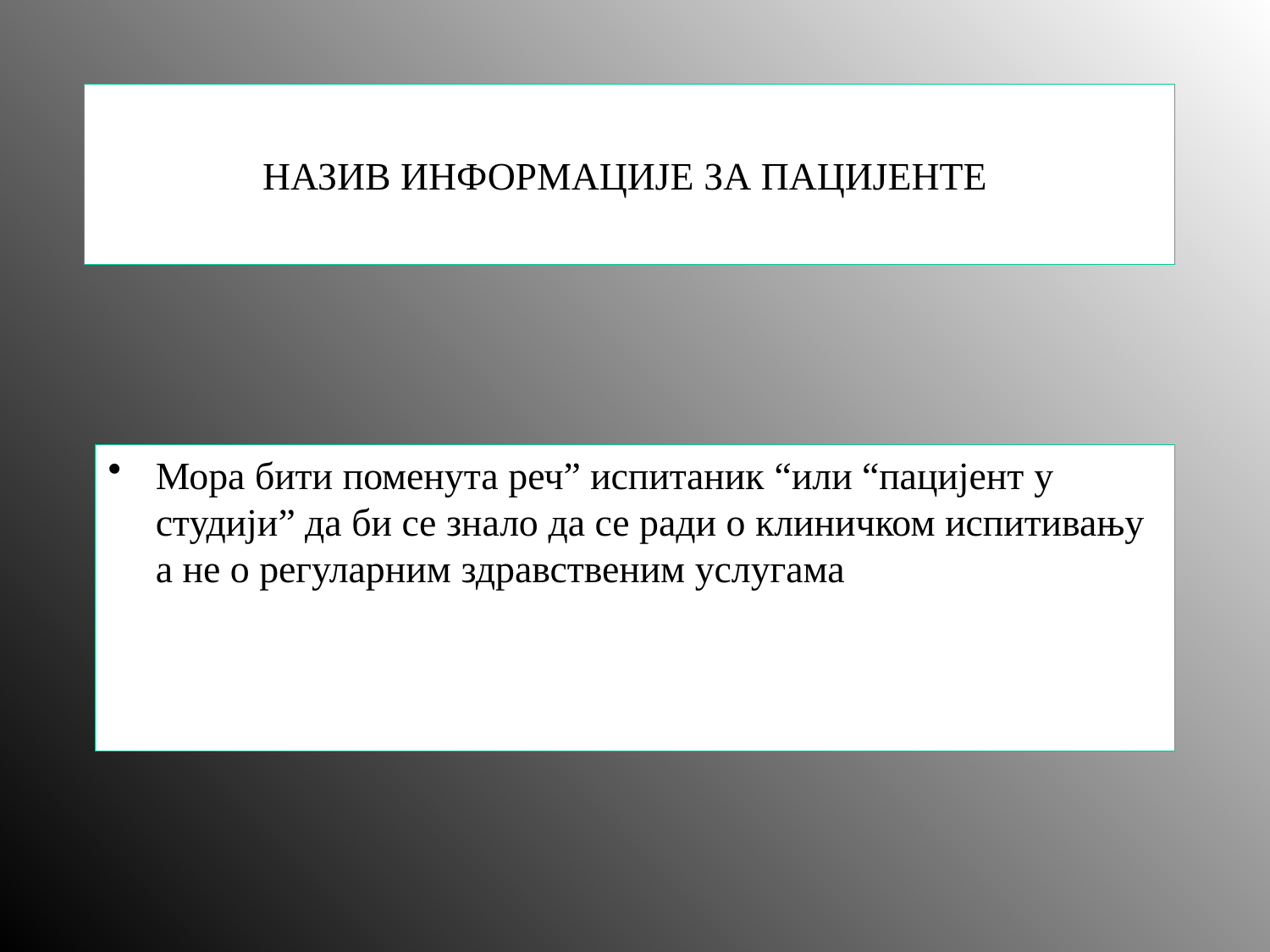

# НАЗИВ ИНФОРМАЦИЈЕ ЗА ПАЦИЈЕНТЕ
Мора бити поменута реч” испитаник “или “пацијент у студији” да би се знало да се ради о клиничком испитивању а не о регуларним здравственим услугама